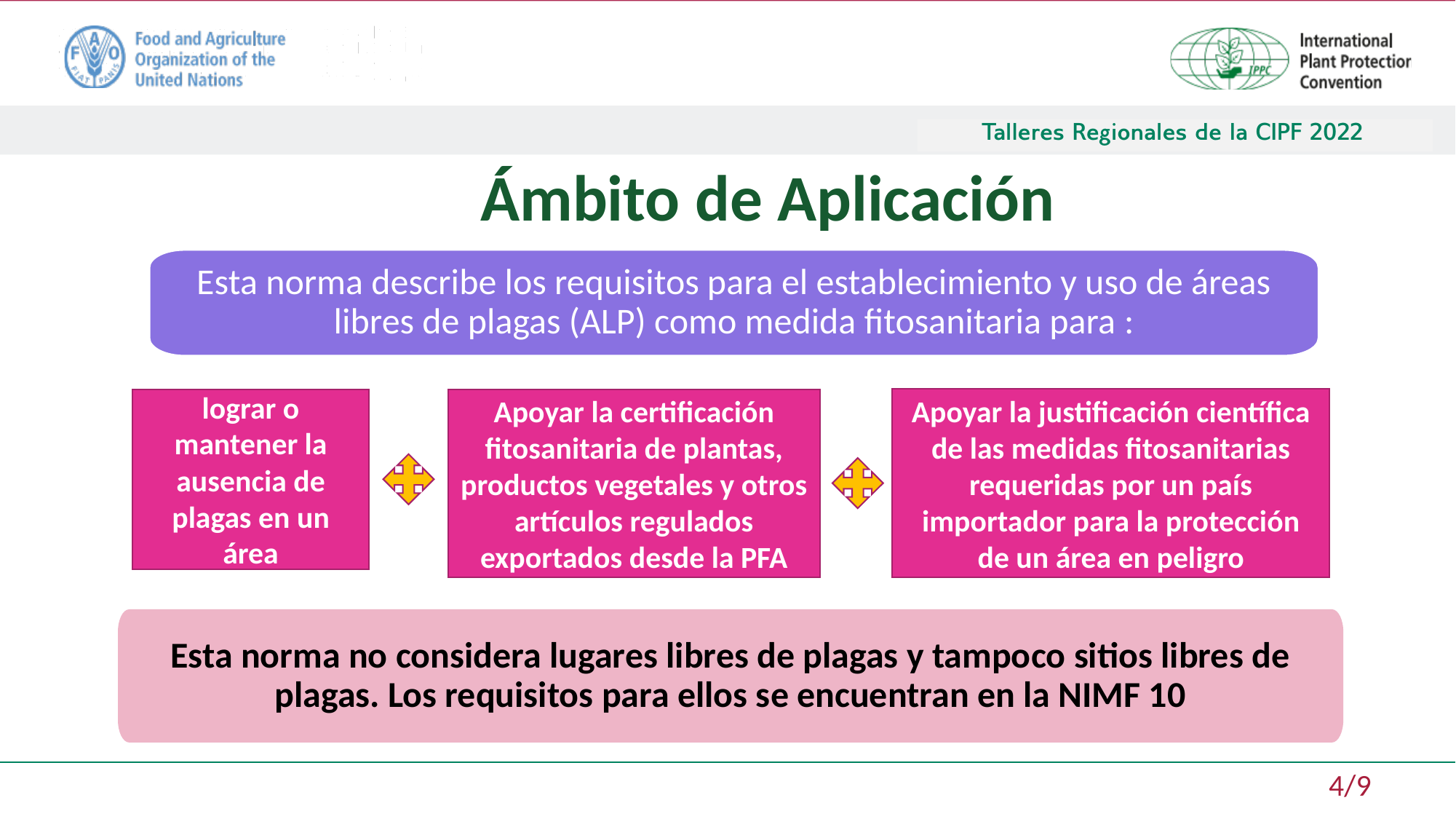

Talleres Regionales de la CIPF 2022
# Ámbito de Aplicación
Esta norma describe los requisitos para el establecimiento y uso de áreas libres de plagas (ALP) como medida fitosanitaria para :
Apoyar la justificación científica de las medidas fitosanitarias requeridas por un país importador para la protección de un área en peligro
lograr o mantener la ausencia de plagas en un área
Apoyar la certificación fitosanitaria de plantas, productos vegetales y otros artículos regulados exportados desde la PFA

Esta norma no considera lugares libres de plagas y tampoco sitios libres de plagas. Los requisitos para ellos se encuentran en la NIMF 10